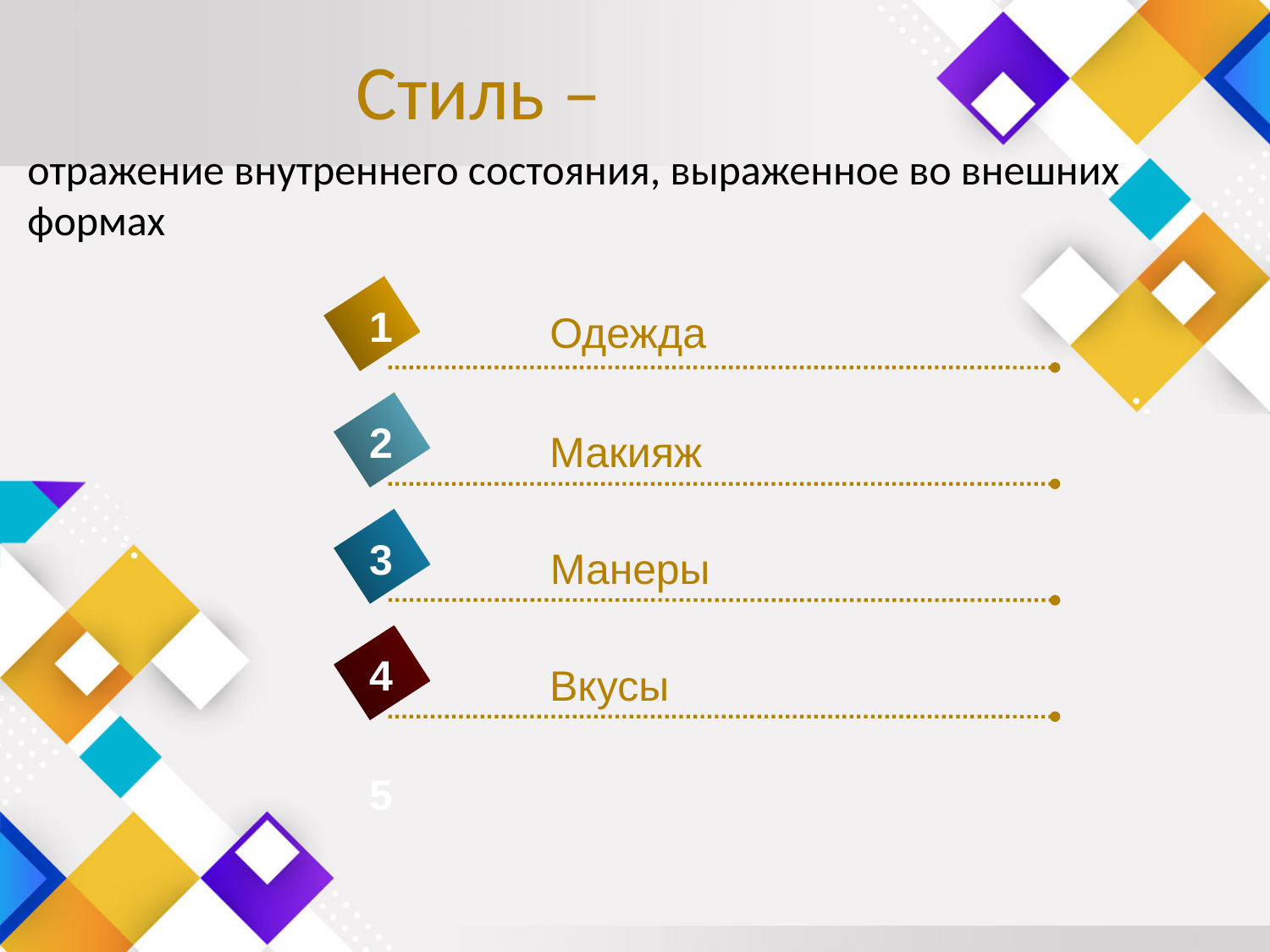

# Стиль –
отражение внутреннего состояния, выраженное во внешних формах

1
Одежда

2
Макияж

3
Манеры

4
Вкусы

5